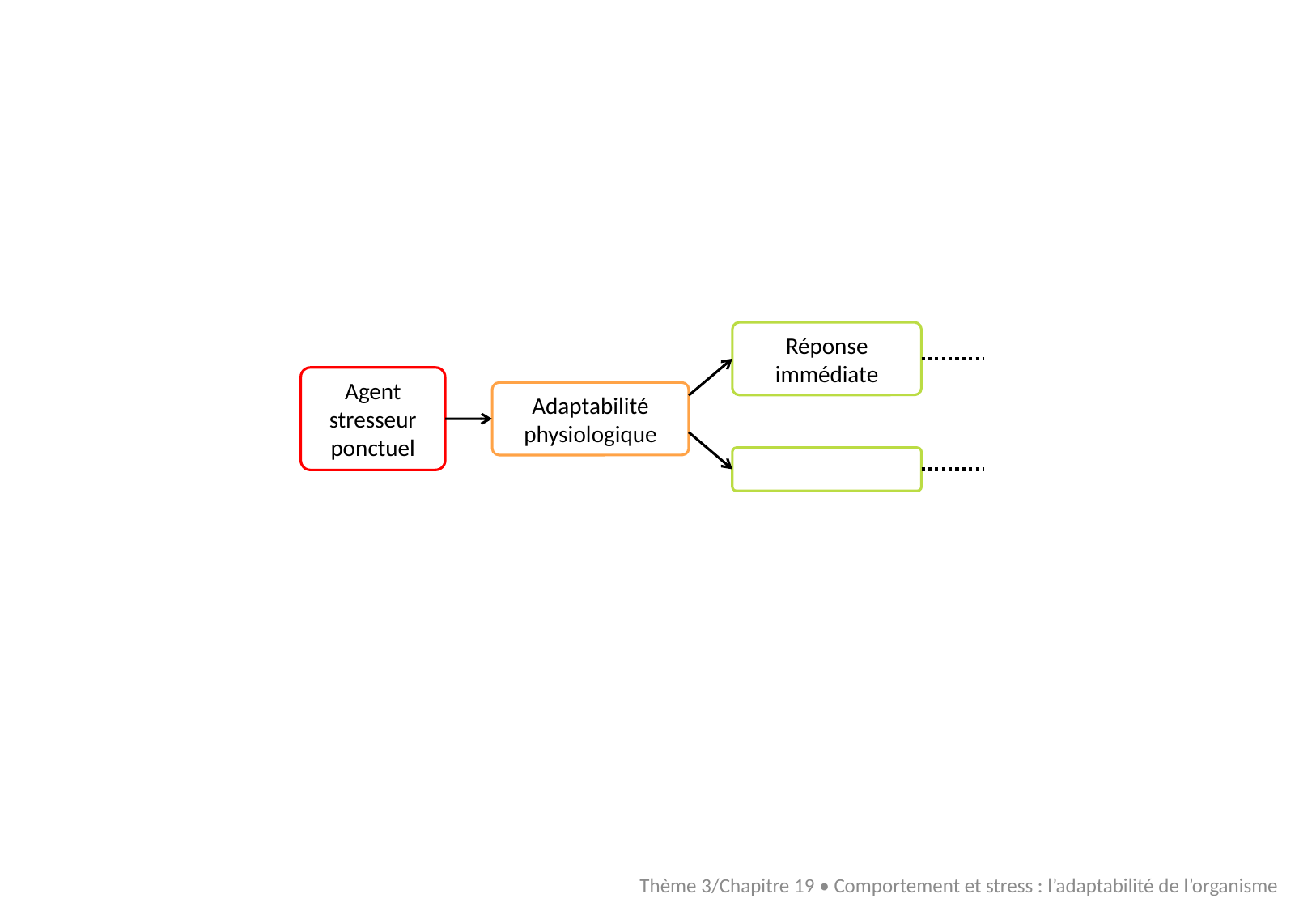

Réponse
immédiate
Agent
stresseur
ponctuel
Adaptabilité
physiologique

Thème 3/Chapitre 19 • Comportement et stress : l’adaptabilité de l’organisme